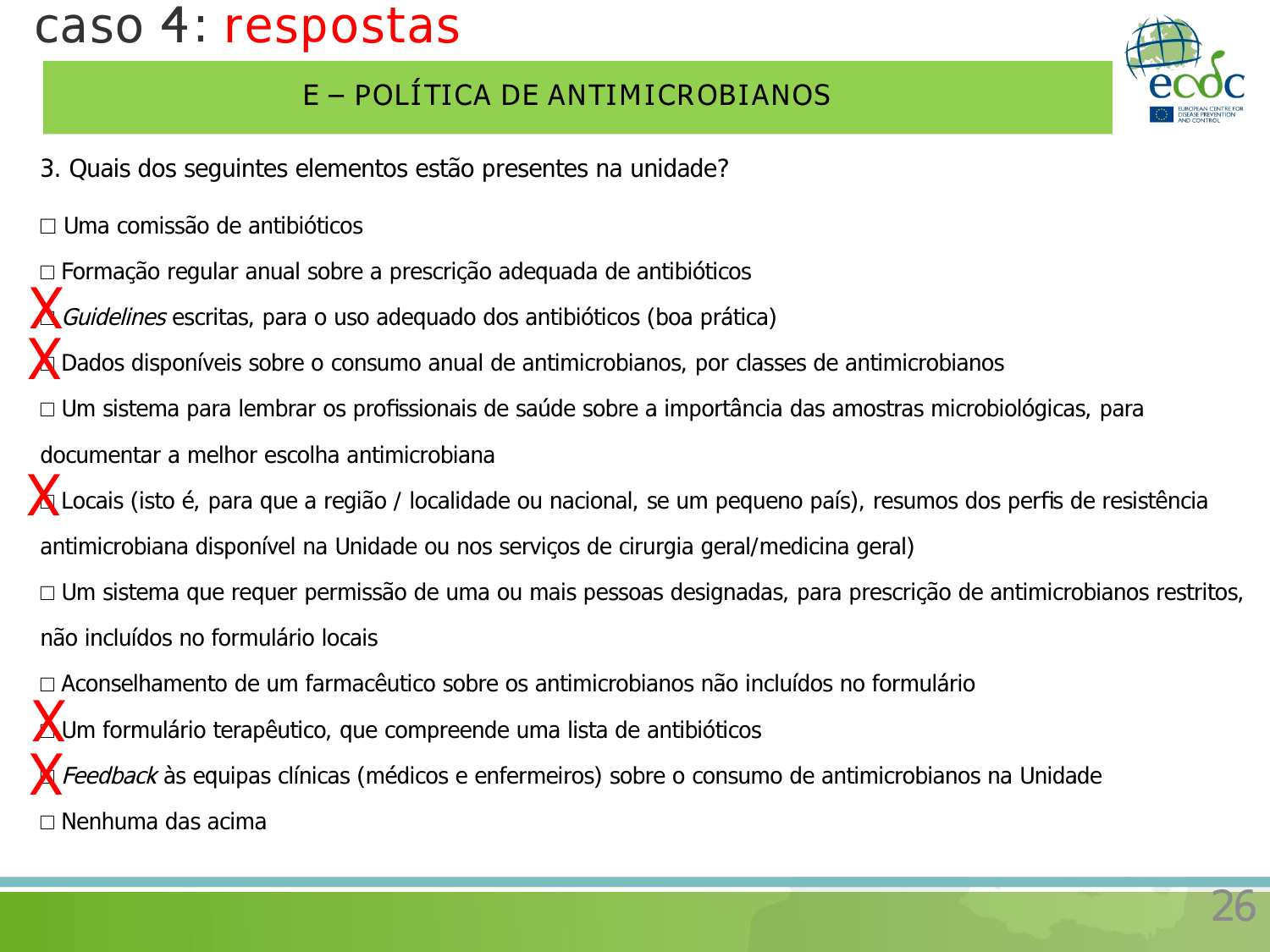

# caso 4: respostas

E – POLÍTICA DE ANTIMICROBIANOS
3. Quais dos seguintes elementos estão presentes na unidade?
□ Uma comissão de antibióticos
□ Formação regular anual sobre a prescrição adequada de antibióticos
□ Guidelines escritas, para o uso adequado dos antibióticos (boa prática)
□ Dados disponíveis sobre o consumo anual de antimicrobianos, por classes de antimicrobianos
□ Um sistema para lembrar os profissionais de saúde sobre a importância das amostras microbiológicas, para documentar a melhor escolha antimicrobiana
□ Locais (isto é, para que a região / localidade ou nacional, se um pequeno país), resumos dos perfis de resistência antimicrobiana disponível na Unidade ou nos serviços de cirurgia geral/medicina geral)
□ Um sistema que requer permissão de uma ou mais pessoas designadas, para prescrição de antimicrobianos restritos, não incluídos no formulário locais
□ Aconselhamento de um farmacêutico sobre os antimicrobianos não incluídos no formulário
□ Um formulário terapêutico, que compreende uma lista de antibióticos
□ Feedback às equipas clínicas (médicos e enfermeiros) sobre o consumo de antimicrobianos na Unidade
□ Nenhuma das acima

X
X
X
X
X
26